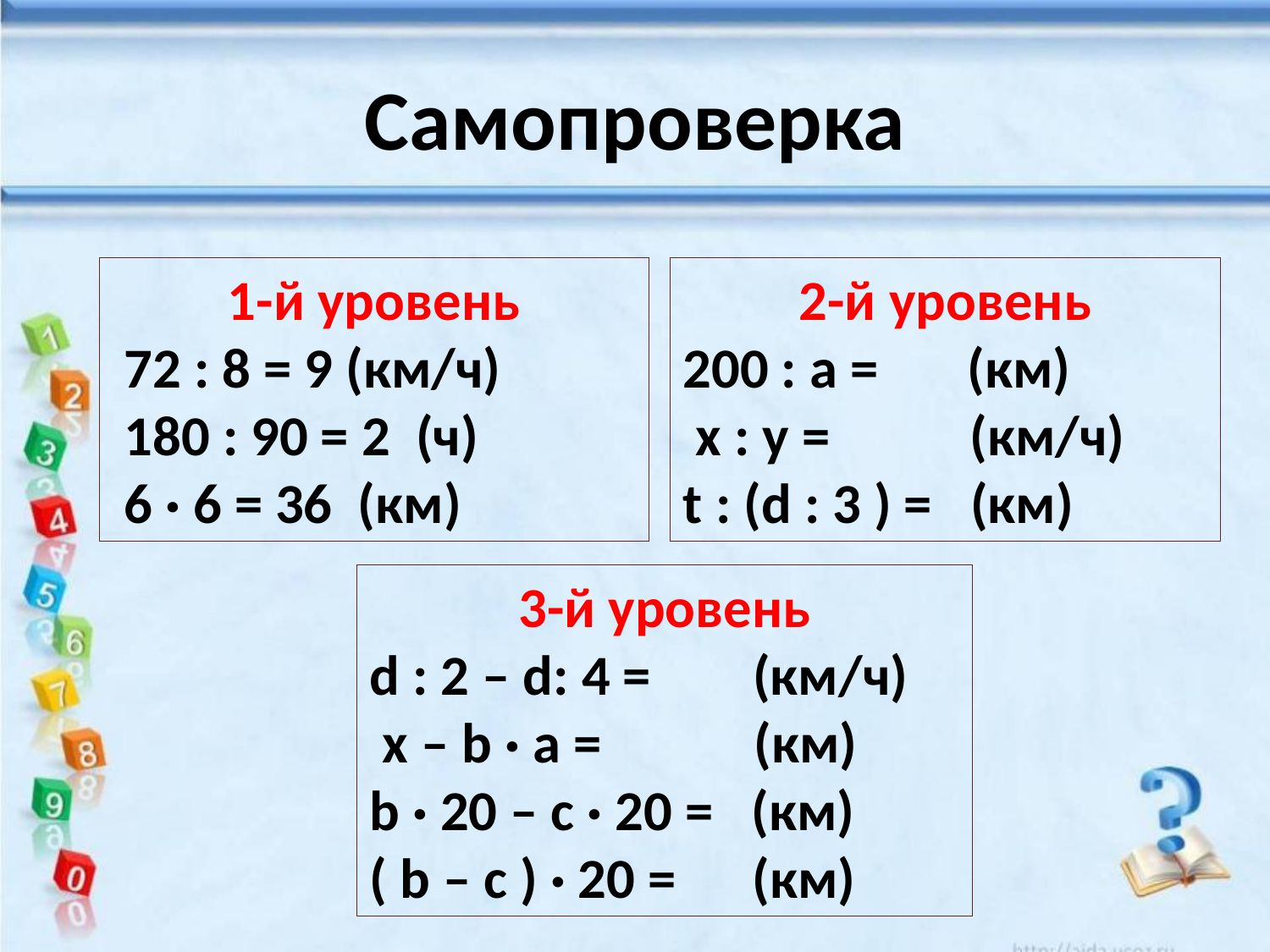

Самопроверка
1-й уровень
 72 : 8 = 9 (км/ч)
 180 : 90 = 2  (ч)
 6 · 6 = 36  (км)
2-й уровень
200 : a =       (км)
 x : y =           (км/ч)
t : (d : 3 ) =   (км)
3-й уровень
d : 2 – d: 4 =        (км/ч)
 x – b · a =            (км)
b · 20 – c · 20 =   (км)
( b – c ) · 20 =      (км)